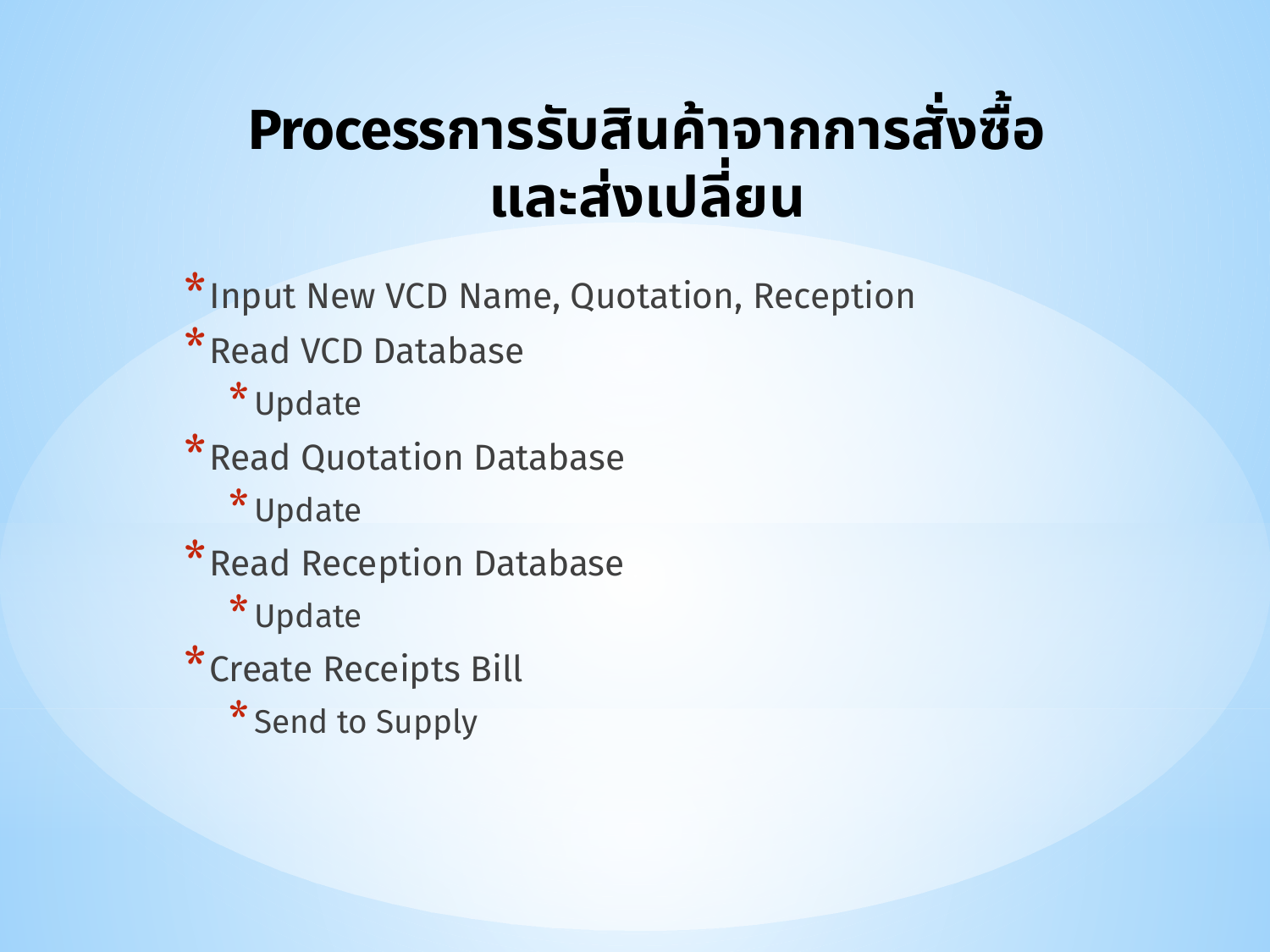

# Processการรับสินค้าจากการสั่งซื้อและส่งเปลี่ยน
Input New VCD Name, Quotation, Reception
Read VCD Database
Update
Read Quotation Database
Update
Read Reception Database
Update
Create Receipts Bill
Send to Supply